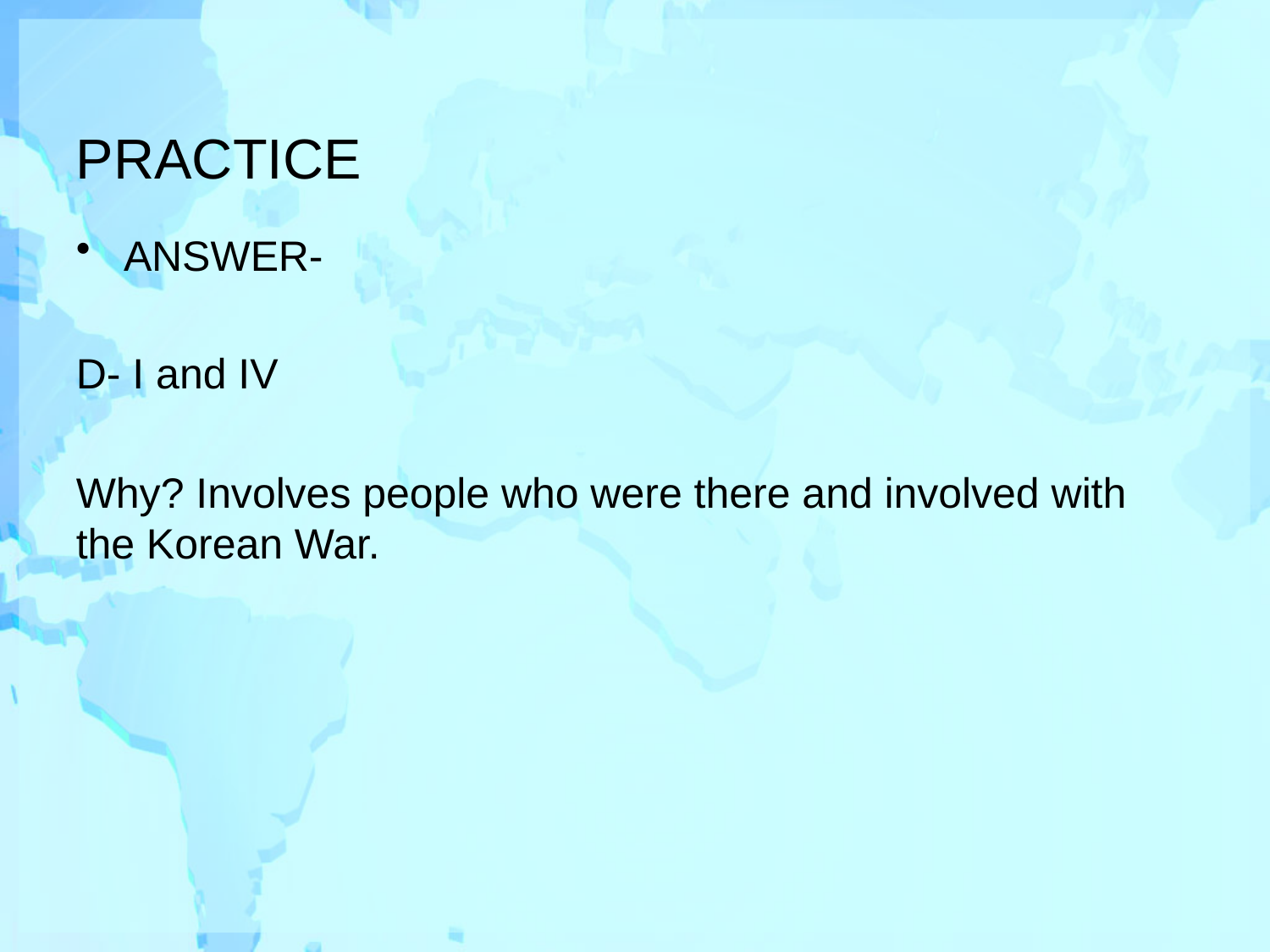

# PRACTICE
ANSWER-

D- I and IV

Why? Involves people who were there and involved with the Korean War.